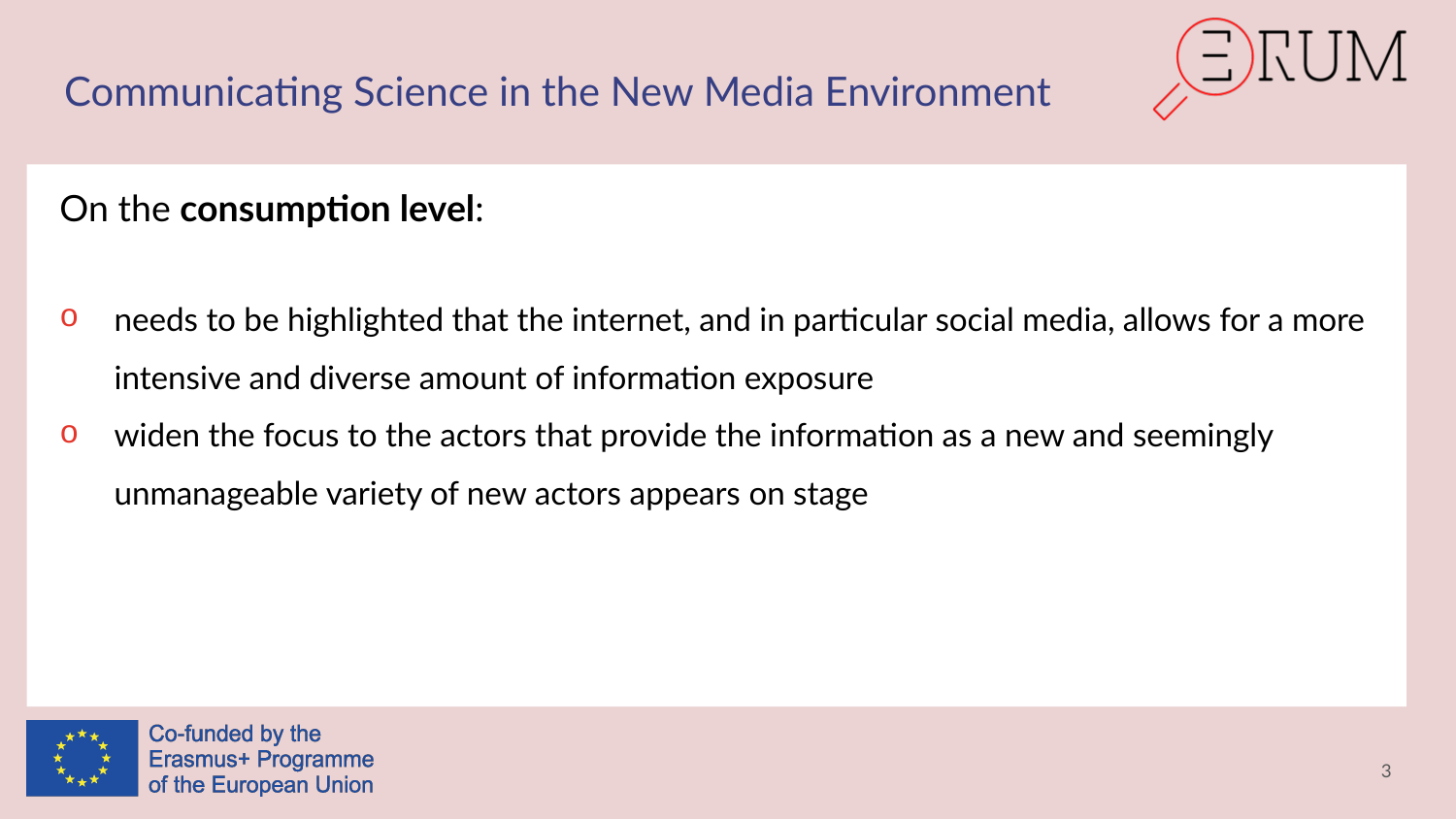

# Communicating Science in the New Media Environment
On the consumption level:

needs to be highlighted that the internet, and in particular social media, allows for a more intensive and diverse amount of information exposure
widen the focus to the actors that provide the information as a new and seemingly unmanageable variety of new actors appears on stage
3